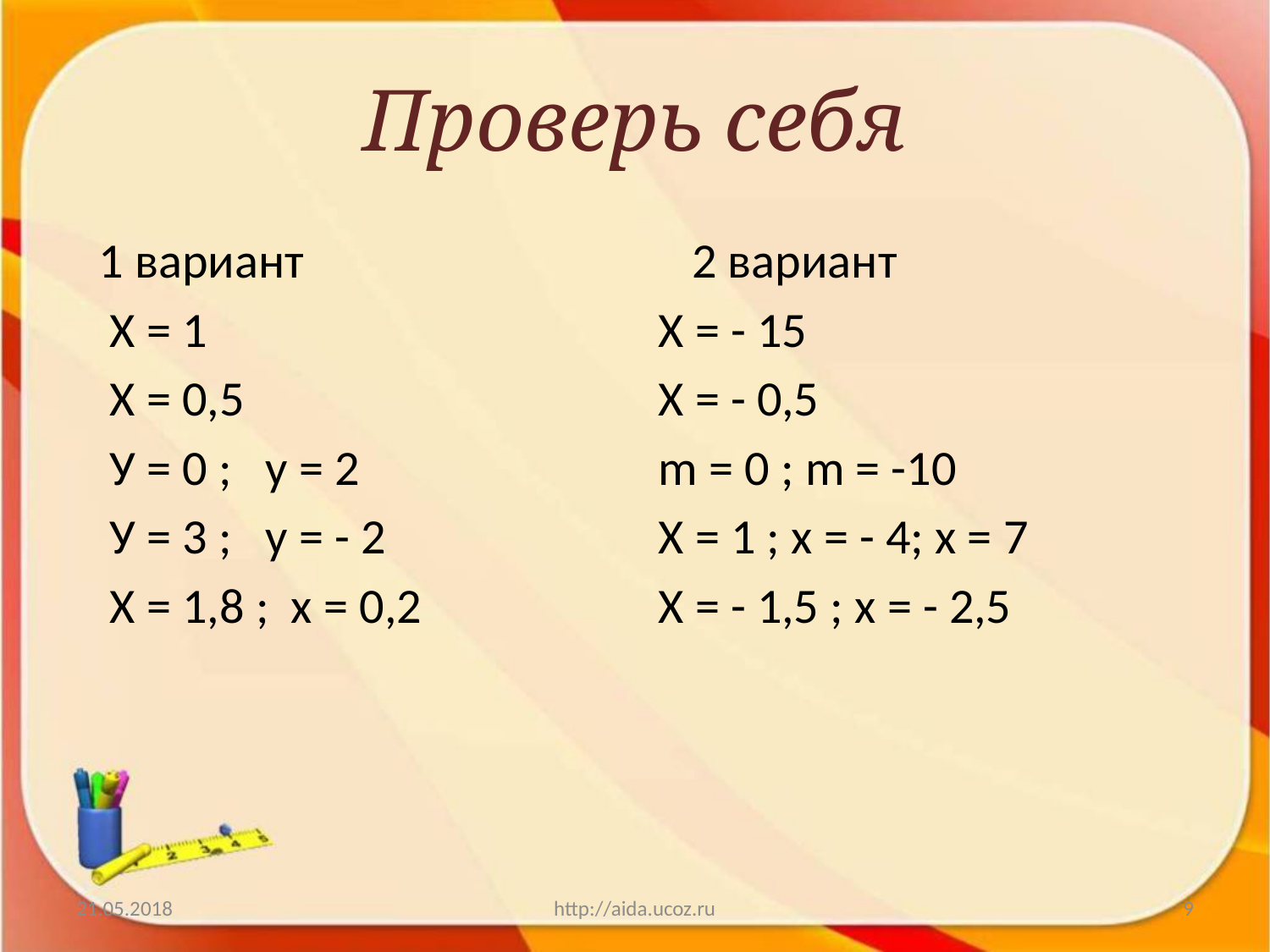

# Проверь себя
  1 вариант
   Х = 1
   Х = 0,5
   У = 0 ;   у = 2
   У = 3 ;   у = - 2
   Х = 1,8 ;  х = 0,2

   2 вариант
Х = - 15
Х = - 0,5
m = 0 ; m = -10
Х = 1 ; х = - 4; х = 7
Х = - 1,5 ; х = - 2,5
21.05.2018
http://aida.ucoz.ru
9